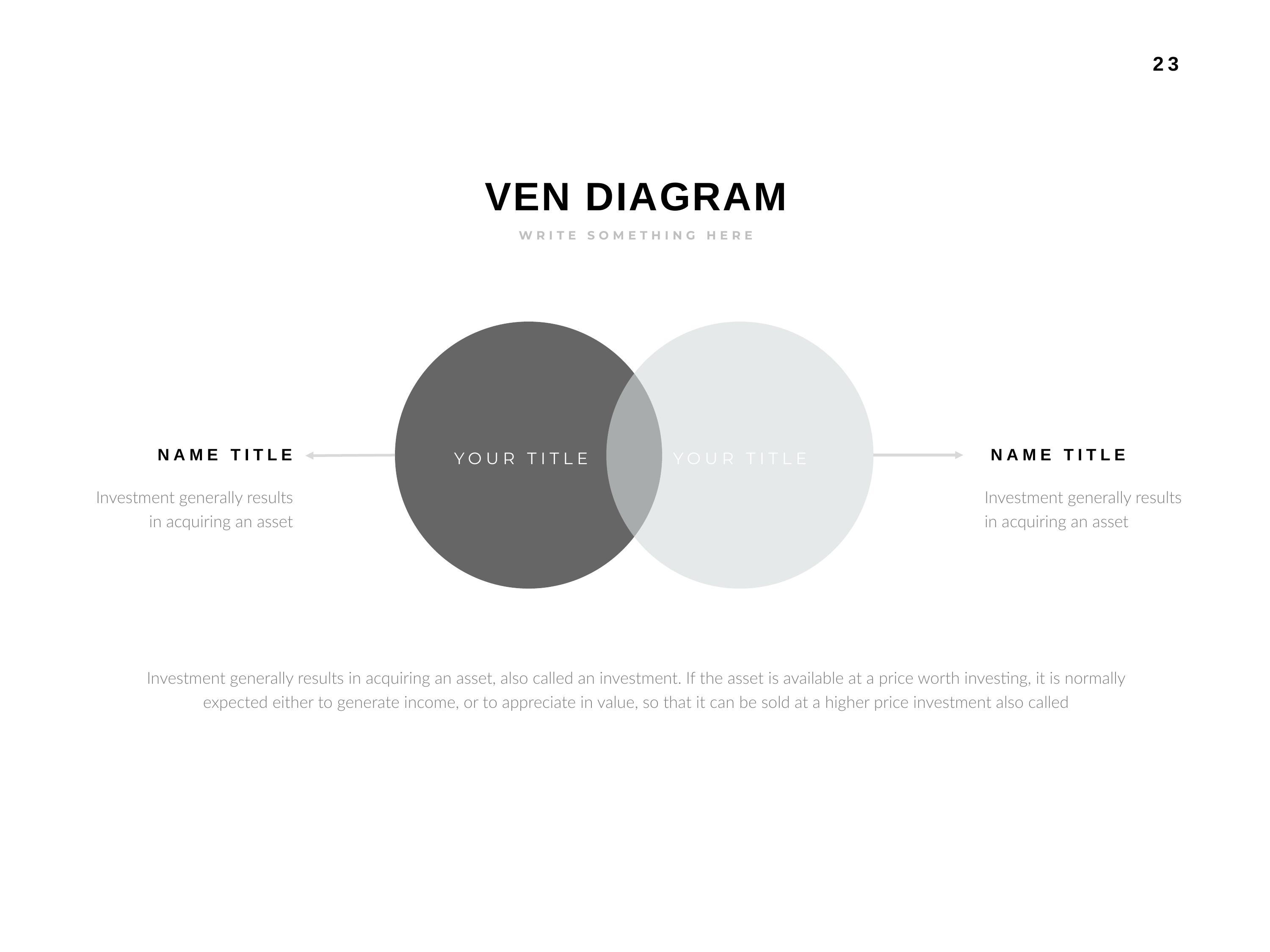

VEN DIAGRAM
WRITE SOMETHING HERE

YOUR TITLE
YOUR TITLE
NAME TITLE
NAME TITLE
Investment generally results in acquiring an asset
Investment generally results in acquiring an asset
Investment generally results in acquiring an asset, also called an investment. If the asset is available at a price worth investing, it is normally expected either to generate income, or to appreciate in value, so that it can be sold at a higher price investment also called